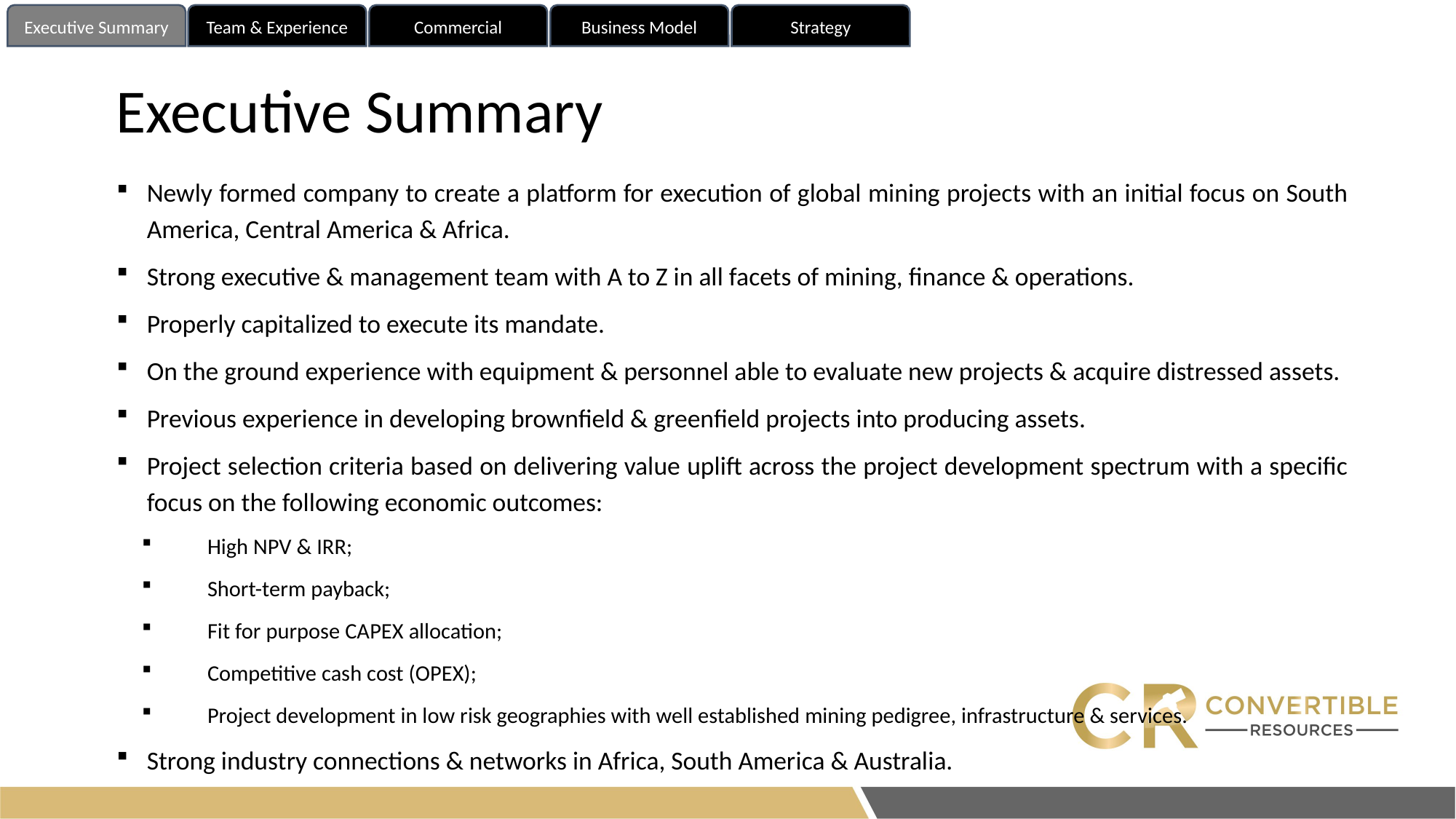

Executive Summary
Team & Experience
Commercial
Business Model
Strategy
# Executive Summary
Newly formed company to create a platform for execution of global mining projects with an initial focus on South America, Central America & Africa.
Strong executive & management team with A to Z in all facets of mining, finance & operations.
Properly capitalized to execute its mandate.
On the ground experience with equipment & personnel able to evaluate new projects & acquire distressed assets.
Previous experience in developing brownfield & greenfield projects into producing assets.
Project selection criteria based on delivering value uplift across the project development spectrum with a specific focus on the following economic outcomes:
High NPV & IRR;
Short-term payback;
Fit for purpose CAPEX allocation;
Competitive cash cost (OPEX);
Project development in low risk geographies with well established mining pedigree, infrastructure & services.
Strong industry connections & networks in Africa, South America & Australia.